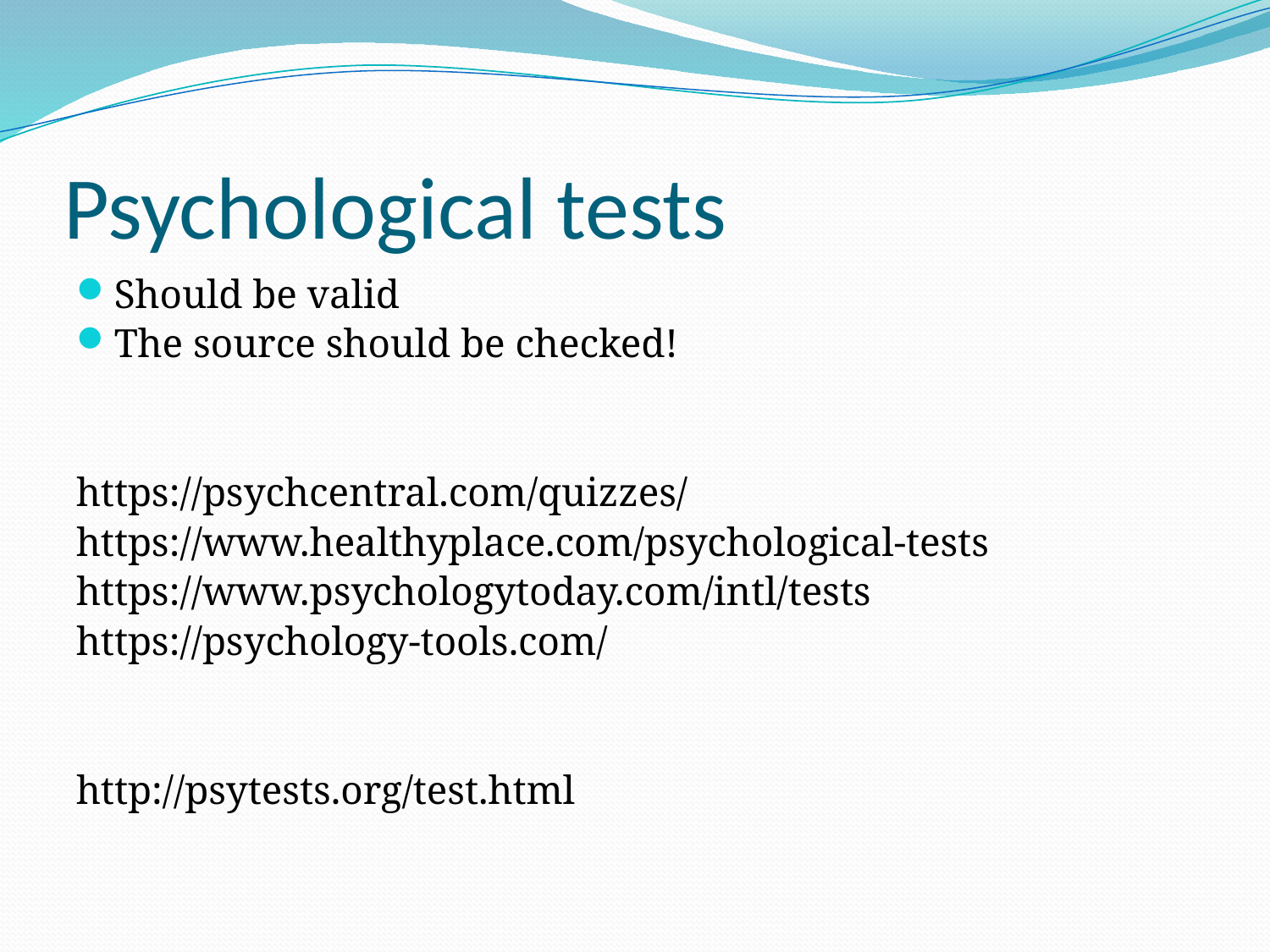

# Psychological tests
Should be valid
The source should be checked!

https://psychcentral.com/quizzes/
https://www.healthyplace.com/psychological-tests
https://www.psychologytoday.com/intl/tests
https://psychology-tools.com/

http://psytests.org/test.html